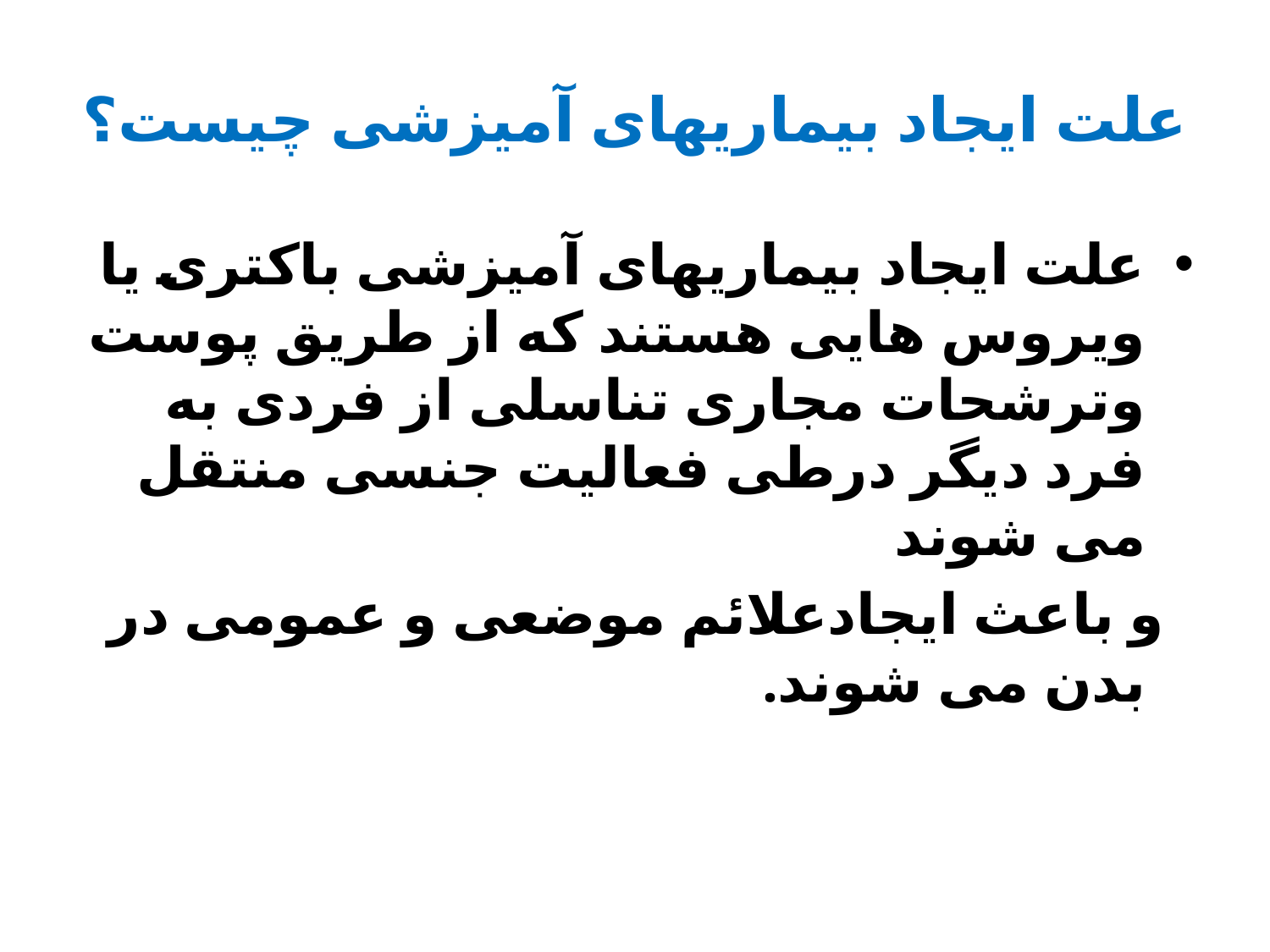

# علت ایجاد بیماریهای آمیزشی چیست؟
علت ایجاد بیماریهای آمیزشی باکتری یا ویروس هایی هستند که از طریق پوست وترشحات مجاری تناسلی از فردی به فرد دیگر درطی فعالیت جنسی منتقل می شوند
  و باعث ایجادعلائم موضعی و عمومی در بدن می شوند.